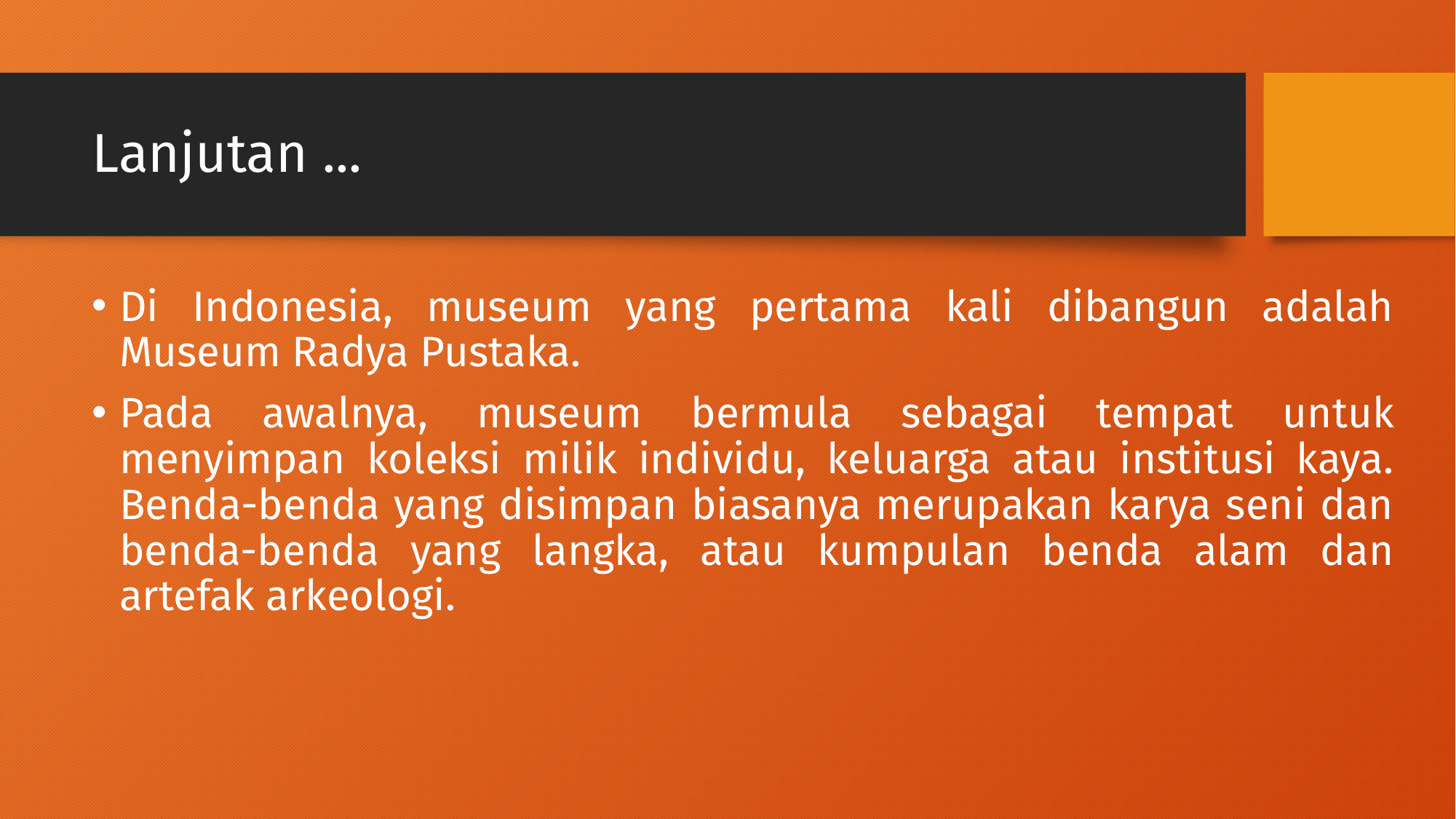

# Lanjutan ...
Di Indonesia, museum yang pertama kali dibangun adalah Museum Radya Pustaka.
Pada awalnya, museum bermula sebagai tempat untuk menyimpan koleksi milik individu, keluarga atau institusi kaya. Benda-benda yang disimpan biasanya merupakan karya seni dan benda-benda yang langka, atau kumpulan benda alam dan artefak arkeologi.